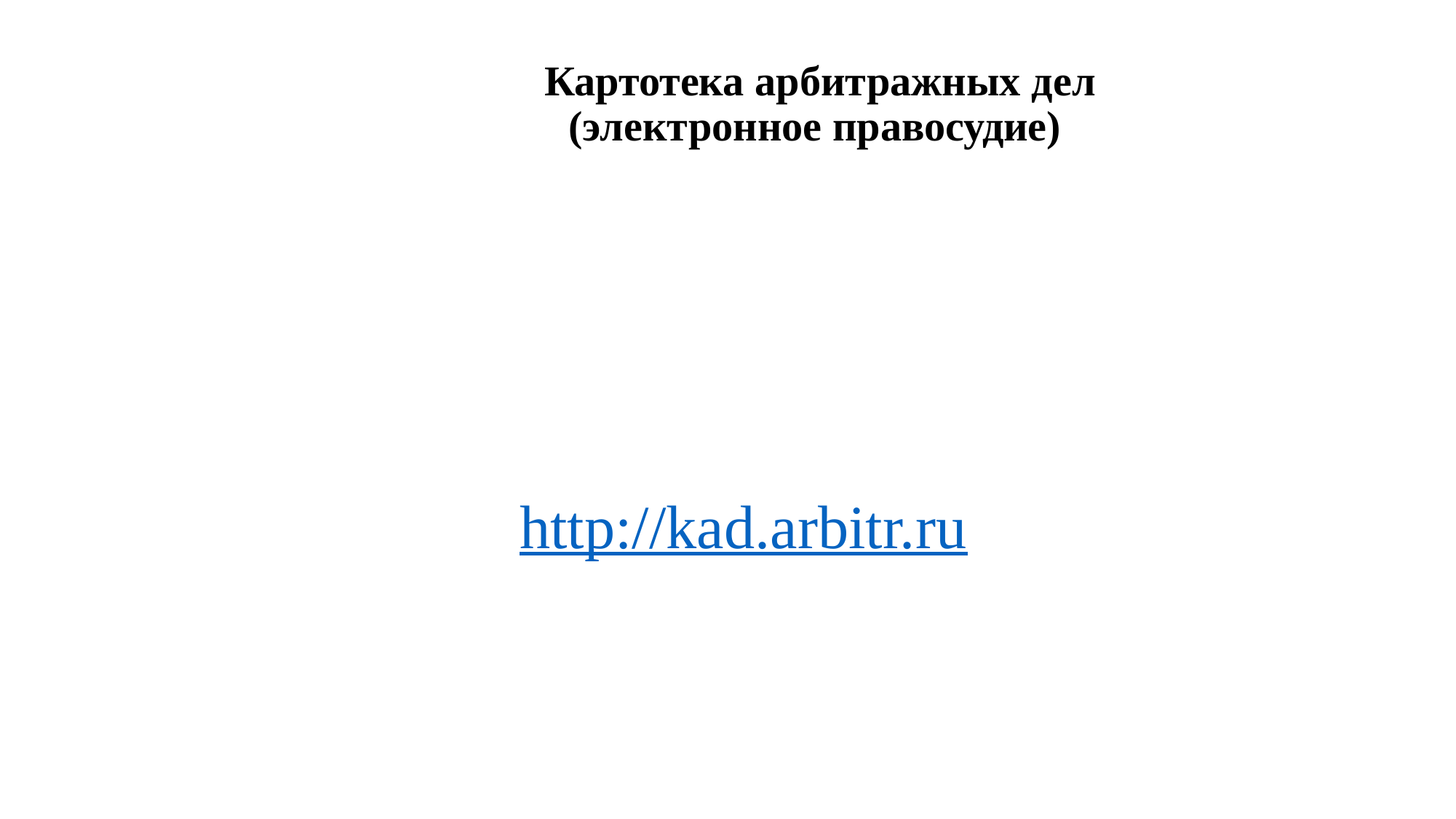

# Картотека арбитражных дел (электронное правосудие)
http://kad.arbitr.ru

46